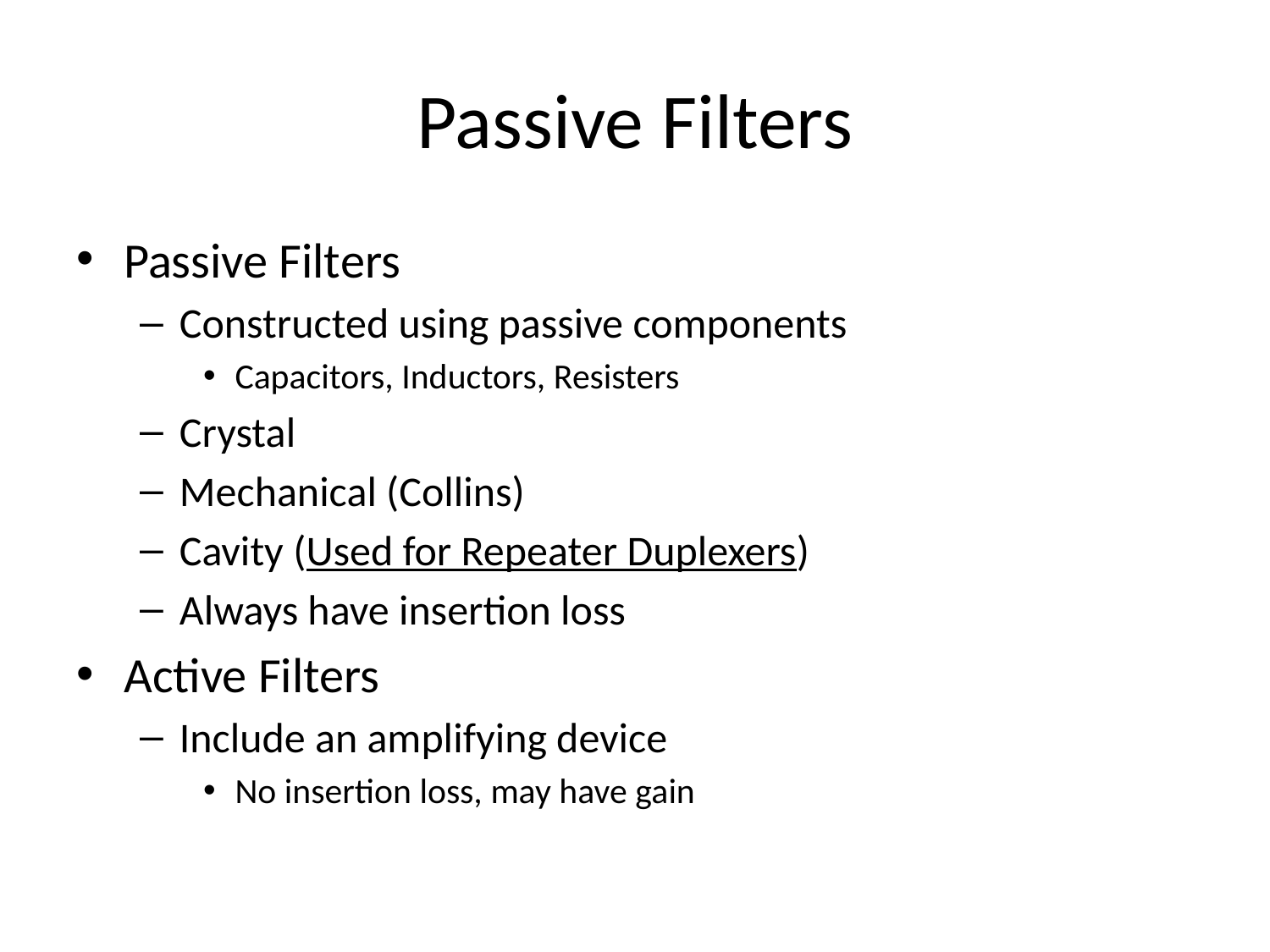

# Passive Filters
Passive Filters
Constructed using passive components
Capacitors, Inductors, Resisters
Crystal
Mechanical (Collins)
Cavity (Used for Repeater Duplexers)
Always have insertion loss
Active Filters
Include an amplifying device
No insertion loss, may have gain